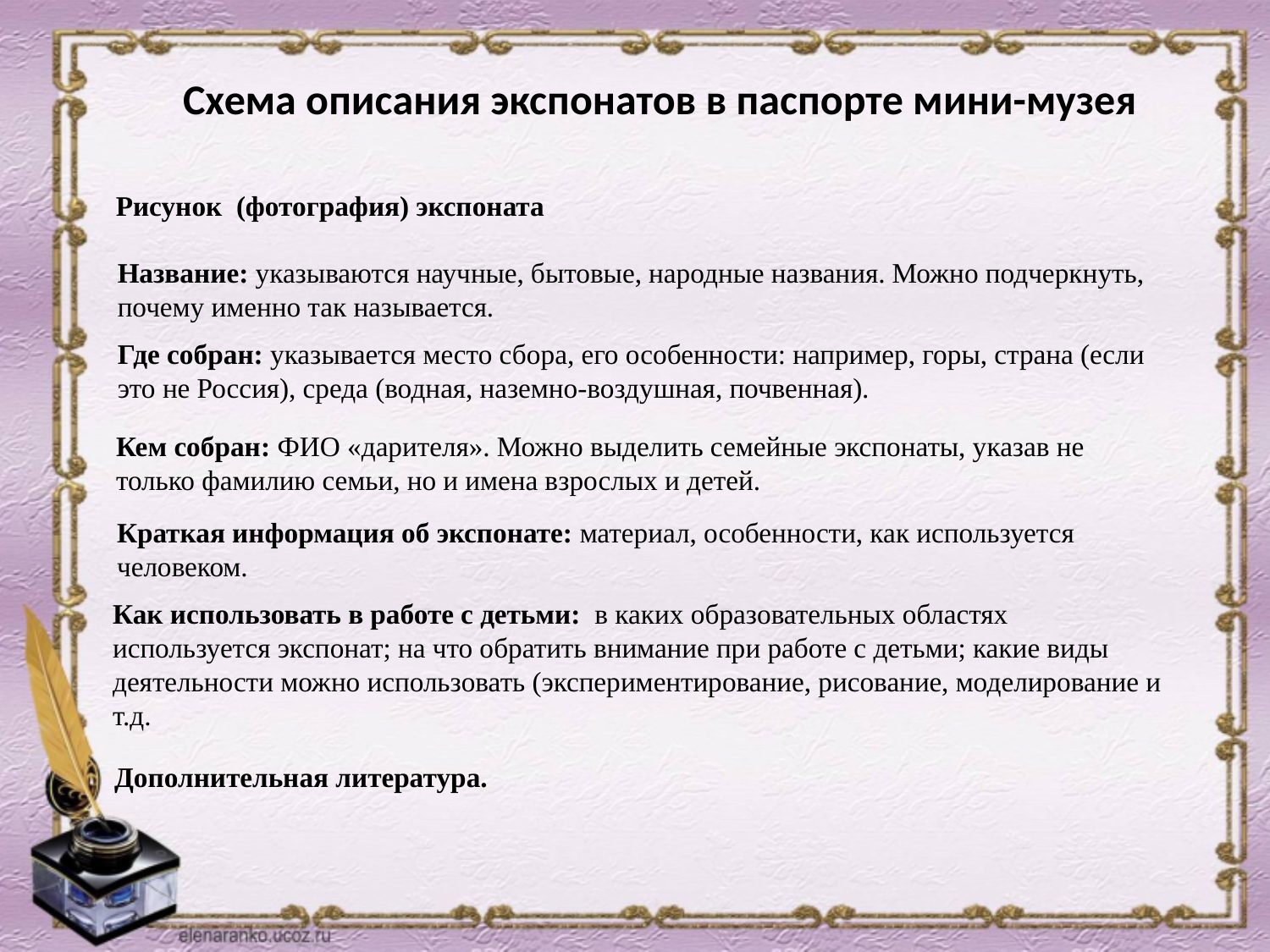

Схема описания экспонатов в паспорте мини-музея

Рисунок  (фотография) экспоната
Название: указываются научные, бытовые, народные названия. Можно подчеркнуть, почему именно так называется.
Где собран: указывается место сбора, его особенности: например, горы, страна (если это не Россия), среда (водная, наземно-воздушная, почвенная).
Кем собран: ФИО «дарителя». Можно выделить семейные экспонаты, указав не только фамилию семьи, но и имена взрослых и детей.
Краткая информация об экспонате: материал, особенности, как используется человеком.
Как использовать в работе с детьми:  в каких образовательных областях используется экспонат; на что обратить внимание при работе с детьми; какие виды деятельности можно использовать (экспериментирование, рисование, моделирование и т.д.
Дополнительная литература.